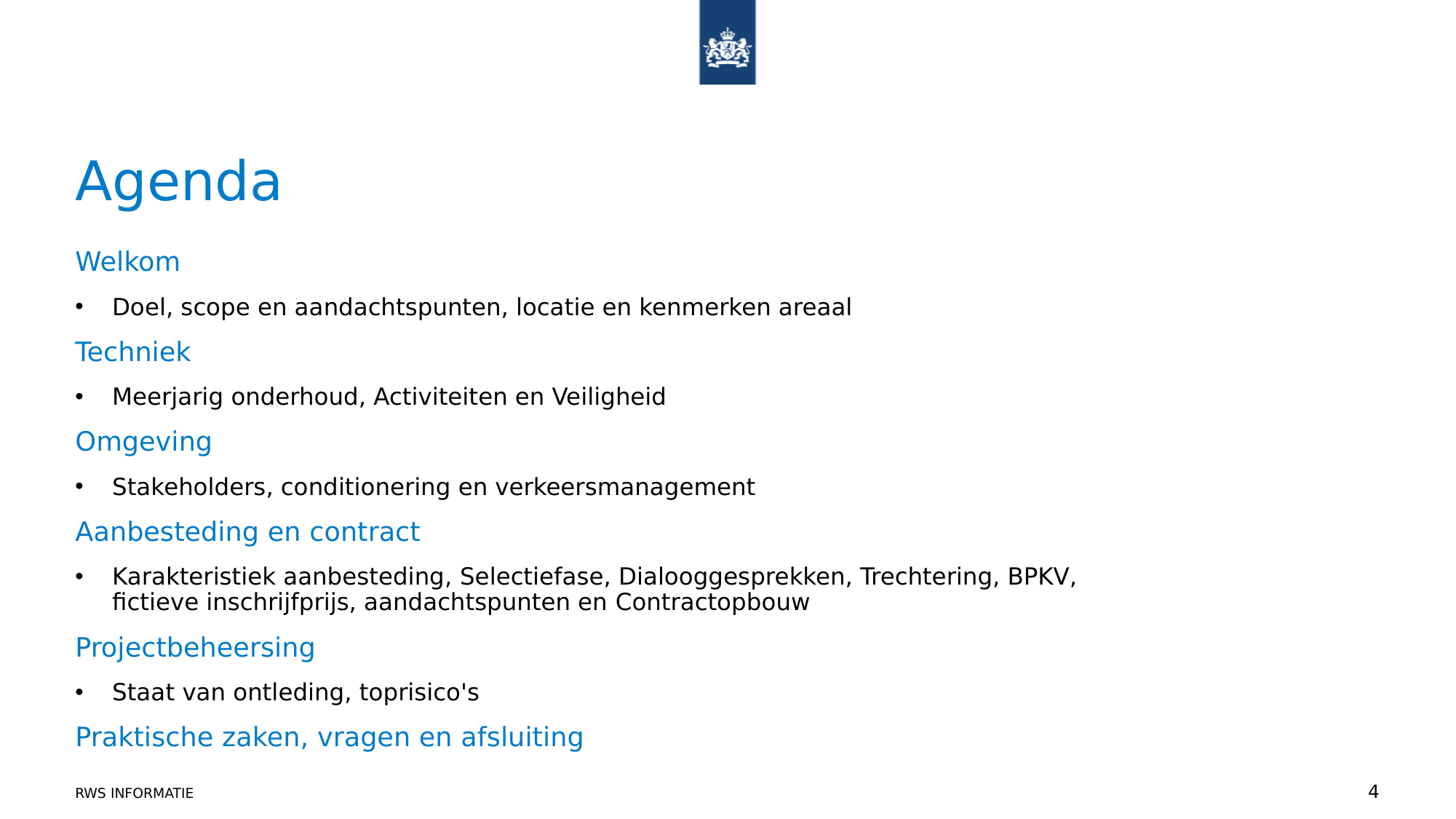

# Agenda
Welkom
Doel, scope en aandachtspunten, locatie en kenmerken areaal
Techniek
Meerjarig onderhoud, Activiteiten en Veiligheid
Omgeving
Stakeholders, conditionering en verkeersmanagement
Aanbesteding en contract
Karakteristiek aanbesteding, Selectiefase, Dialooggesprekken, Trechtering, BPKV,
fictieve inschrijfprijs, aandachtspunten en Contractopbouw
Projectbeheersing
Staat van ontleding, toprisico's
Praktische zaken, vragen en afsluiting
RWS Informatie
4